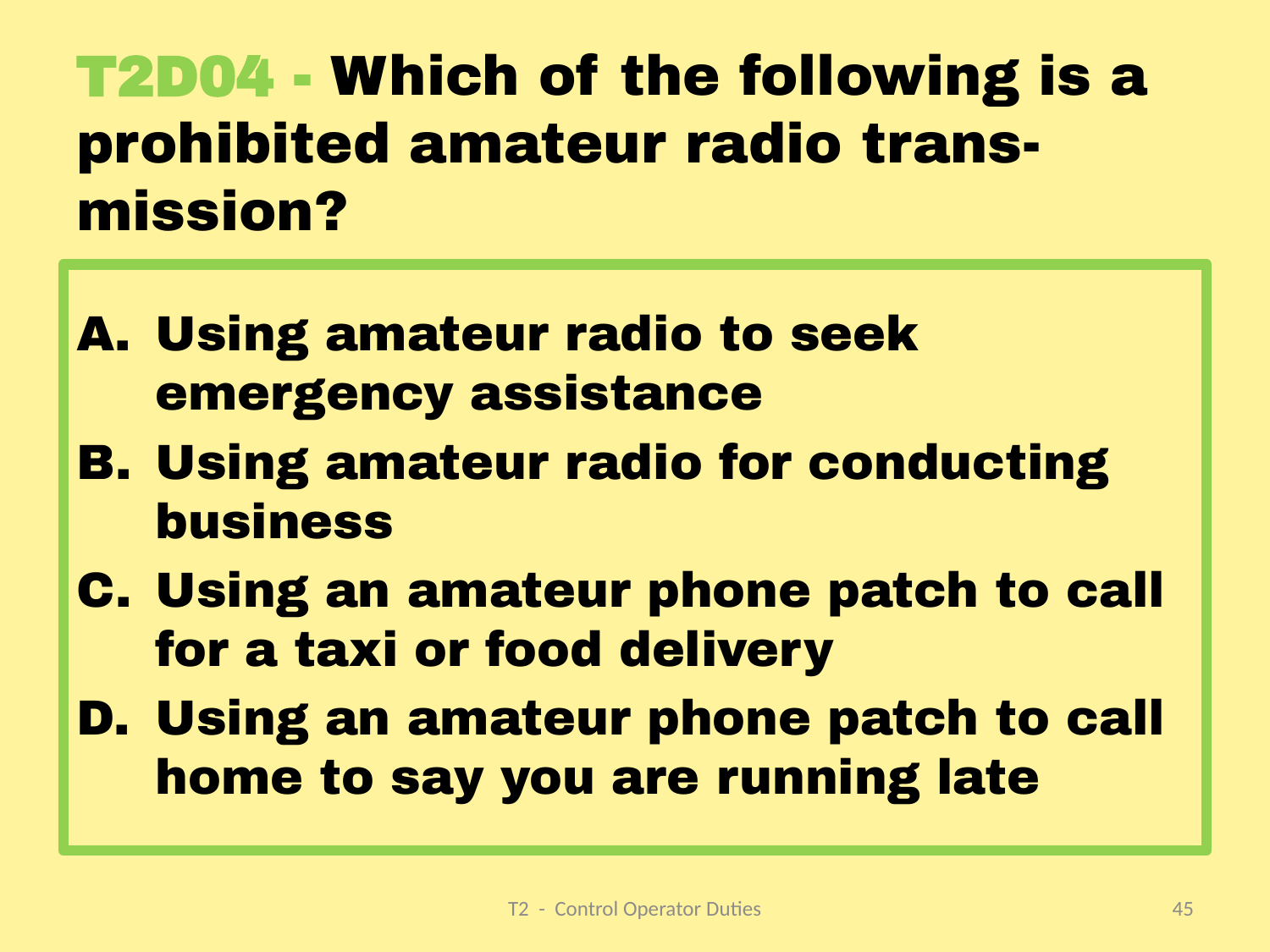

# T2D04 - Which of the following is a prohibited amateur radio trans-mission?

Using amateur radio to seek emergency assistance
Using amateur radio for conducting business
Using an amateur phone patch to call for a taxi or food delivery
Using an amateur phone patch to call home to say you are running late

T2  -  Control Operator Duties
45